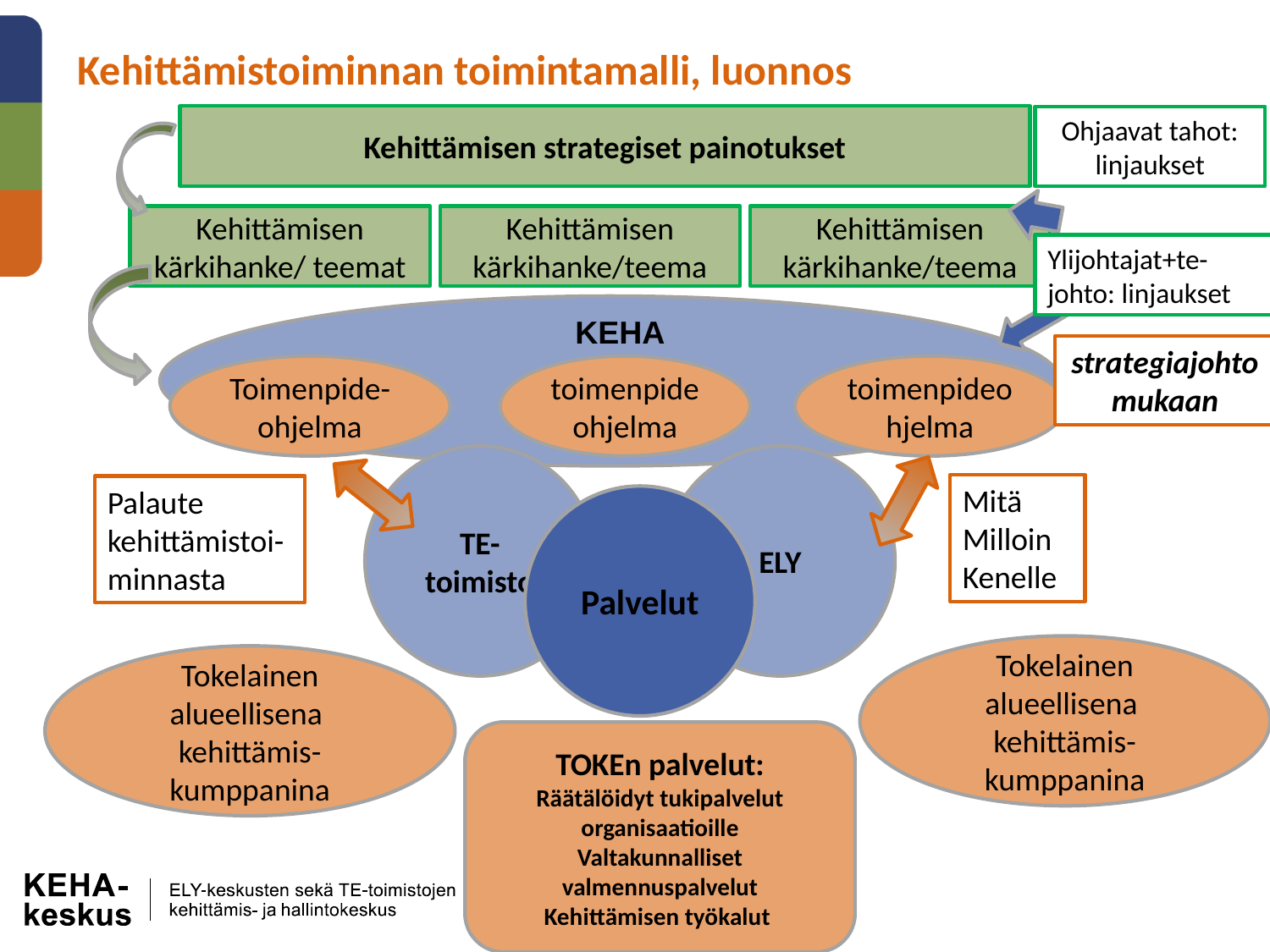

# Kehittämistoiminnan toimintamalli, luonnos
Kehittämisen strategiset painotukset
Ohjaavat tahot: linjaukset

Kehittämisen kärkihanke/ teemat
Kehittämisen kärkihanke/teema
Kehittämisen kärkihanke/teema
Ylijohtajat+te-johto: linjaukset

KEHA
strategiajohto mukaan
Toimenpide-ohjelma
toimenpideohjelma
toimenpideohjelma

TE-toimisto
ELY

Mitä
Milloin
Kenelle
Palaute kehittämistoi-minnasta
Palvelut
Tokelainen alueellisena  kehittämis-kumppanina
Tokelainen alueellisena  kehittämis-kumppanina
TOKEn palvelut:
Räätälöidyt tukipalvelut organisaatioille
Valtakunnalliset valmennuspalvelut
Kehittämisen työkalut